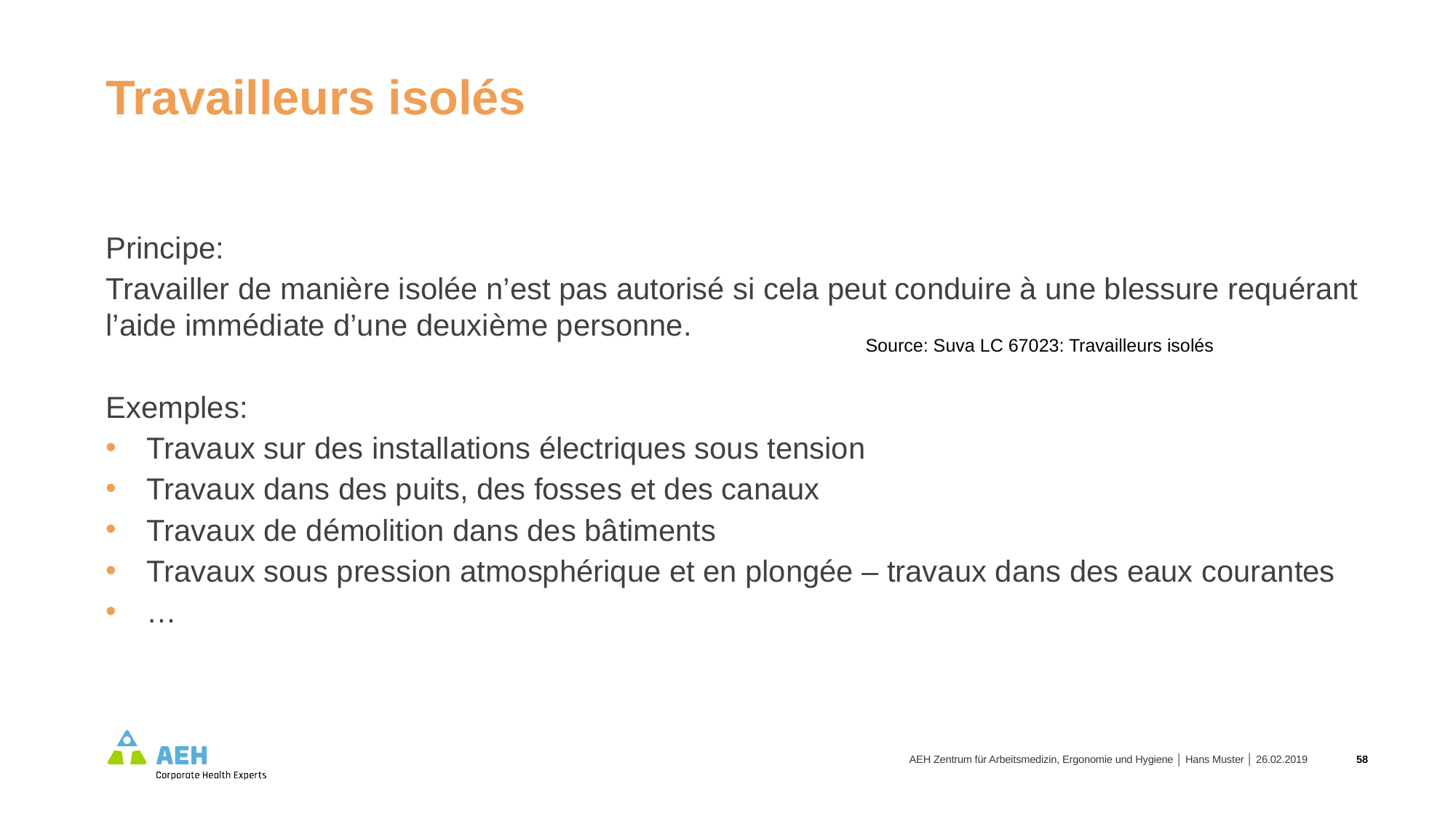

Travailleurs isolés
Principe:
Travailler de manière isolée n’est pas autorisé si cela peut conduire à une blessure requérant l’aide immédiate d’une deuxième personne.

Exemples:
Travaux sur des installations électriques sous tension
Travaux dans des puits, des fosses et des canaux
Travaux de démolition dans des bâtiments
Travaux sous pression atmosphérique et en plongée – travaux dans des eaux courantes
…

Source: Suva LC 67023: Travailleurs isolés
AEH Zentrum für Arbeitsmedizin, Ergonomie und Hygiene │ Hans Muster │ 26.02.2019